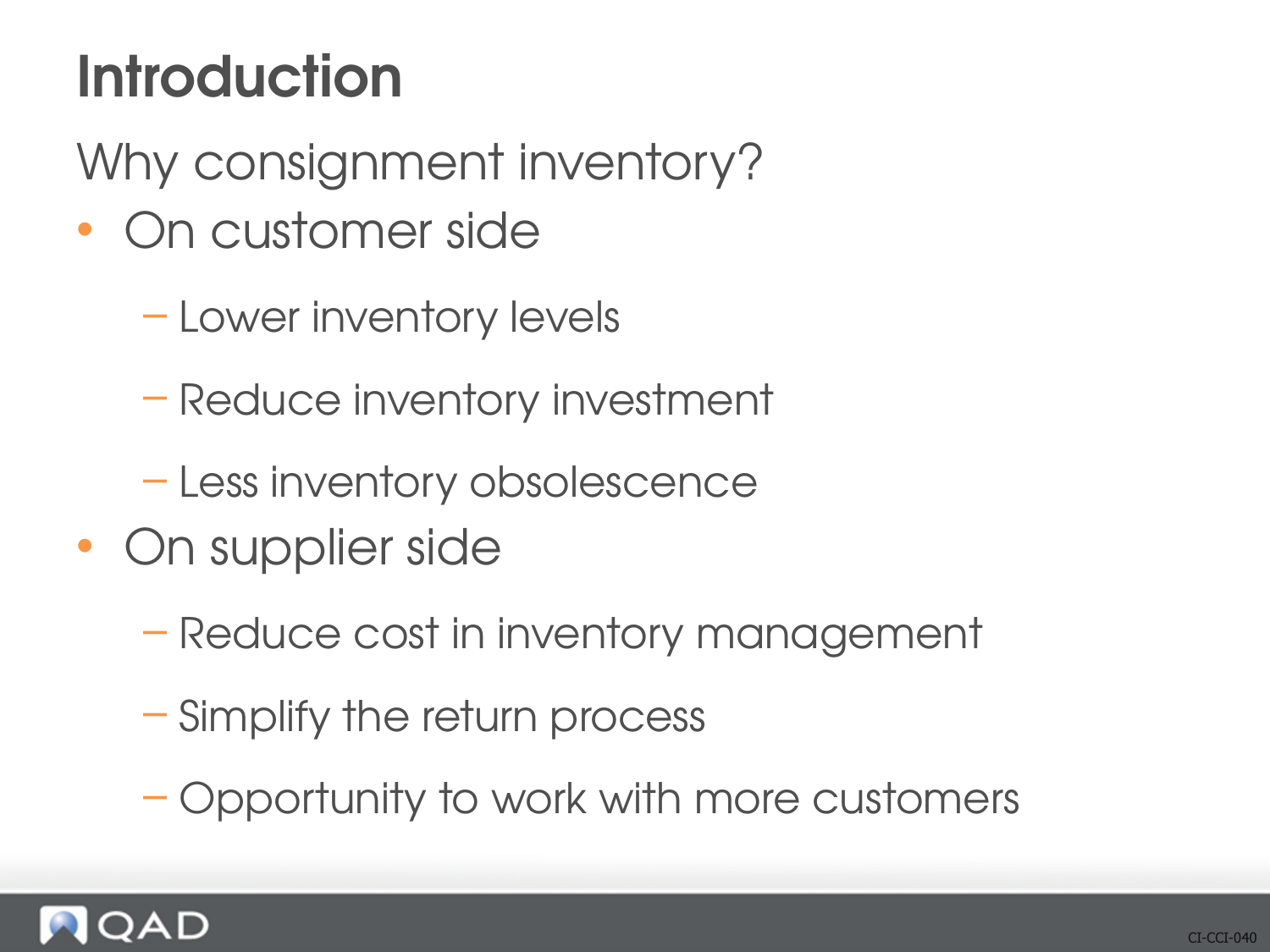

# Introduction
Why consignment inventory?
On customer side
Lower inventory levels
Reduce inventory investment
Less inventory obsolescence
On supplier side
Reduce cost in inventory management
Simplify the return process
Opportunity to work with more customers

CI-CCI-040